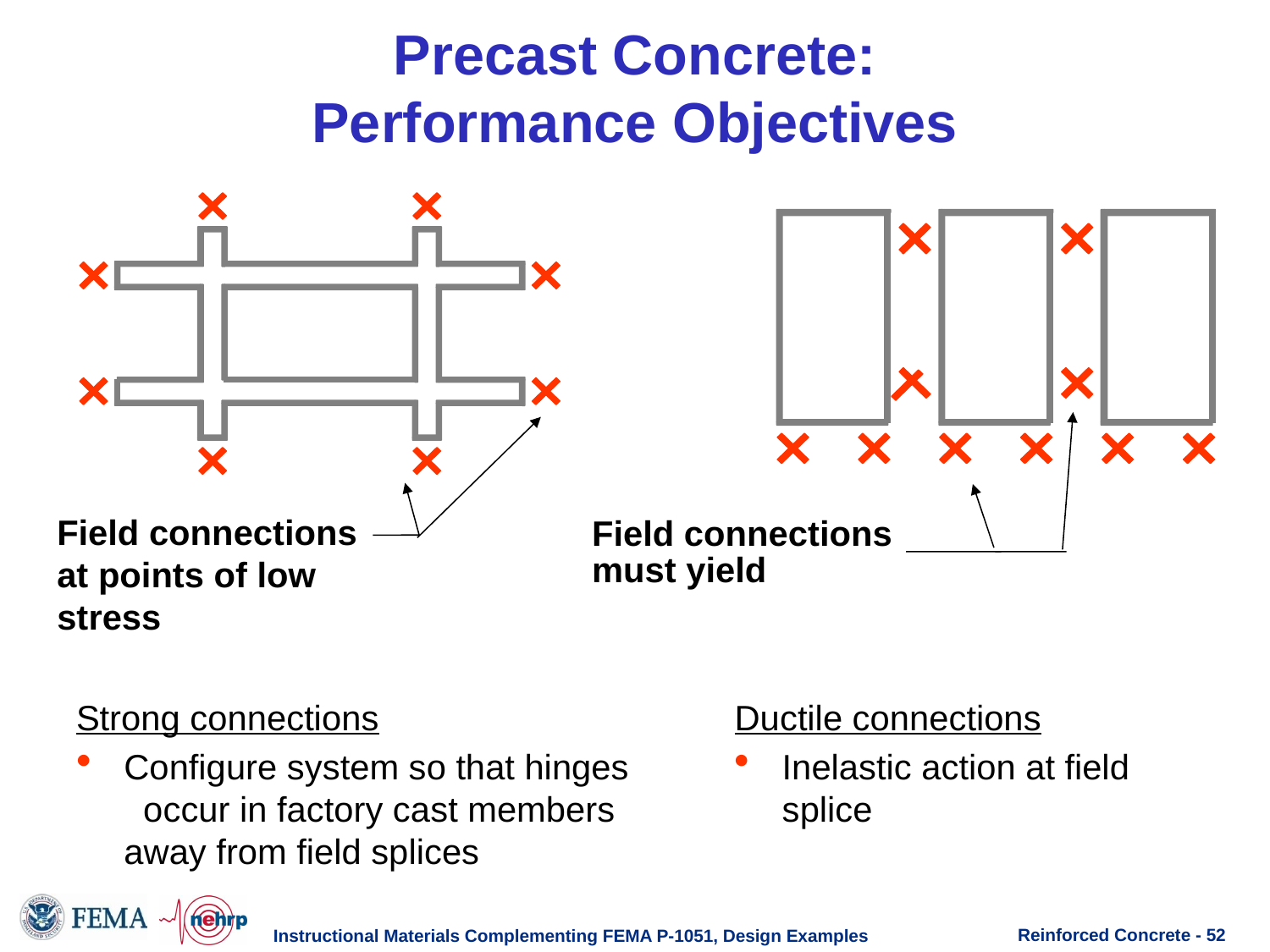

# Precast Concrete: Performance Objectives

Field connections
at points of low
stress

Field connections
must yield

Strong connections
Configure system so that hinges    occur in factory cast members away from field splices

Ductile connections
Inelastic action at field splice

Instructional Materials Complementing FEMA P-1051, Design Examples